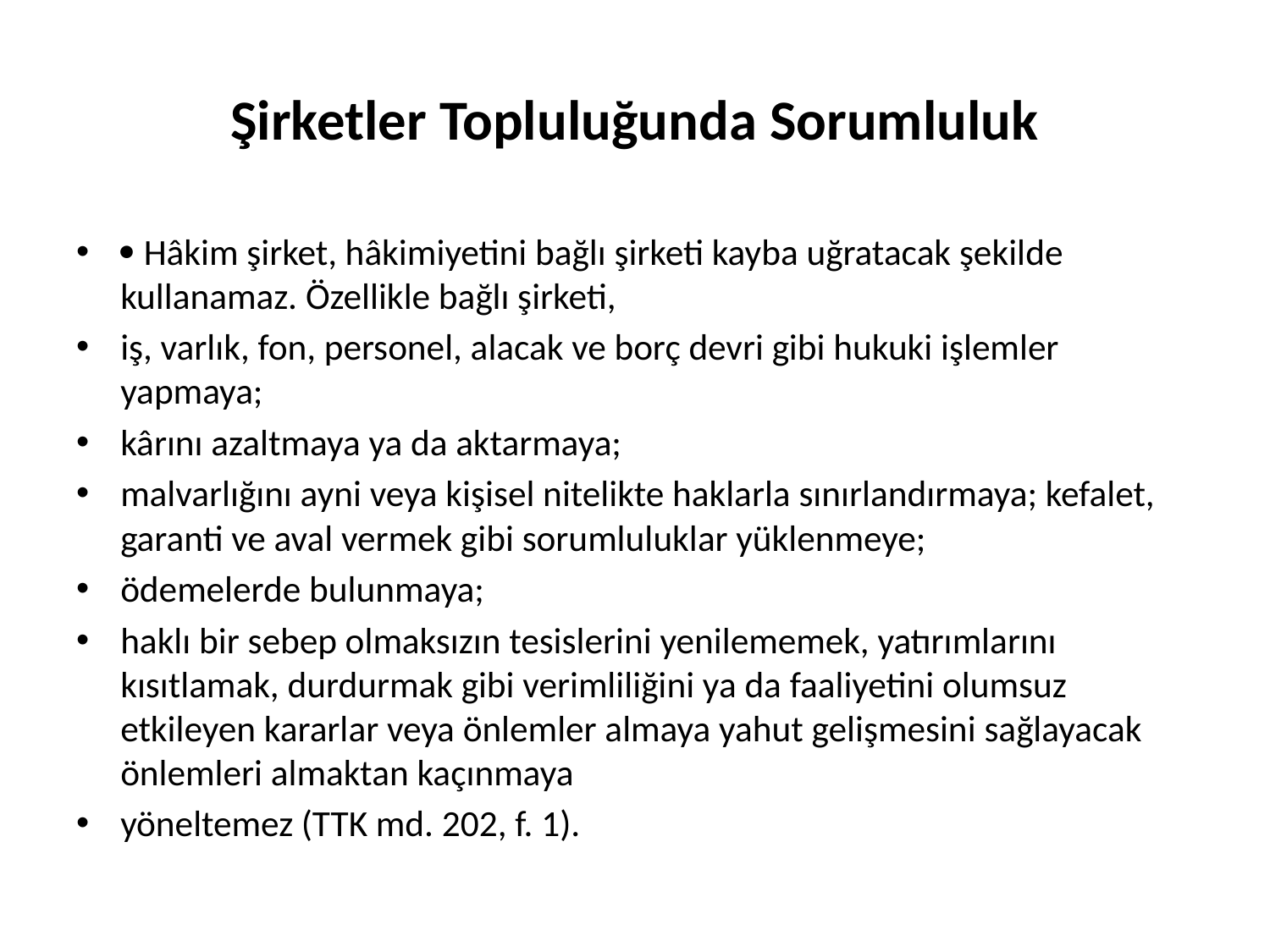

# Şirketler Topluluğunda Sorumluluk
• Hâkim şirket, hâkimiyetini bağlı şirketi kayba uğratacak şekilde kullanamaz. Özellikle bağlı şirketi,
iş, varlık, fon, personel, alacak ve borç devri gibi hukuki işlemler yapmaya;
kârını azaltmaya ya da aktarmaya;
malvarlığını ayni veya kişisel nitelikte haklarla sınırlandırmaya; kefalet, garanti ve aval vermek gibi sorumluluklar yüklenmeye;
ödemelerde bulunmaya;
haklı bir sebep olmaksızın tesislerini yenilememek, yatırımlarını kısıtlamak, durdurmak gibi verimliliğini ya da faaliyetini olumsuz etkileyen kararlar veya önlemler almaya yahut gelişmesini sağlayacak önlemleri almaktan kaçınmaya
yöneltemez (TTK md. 202, f. 1).